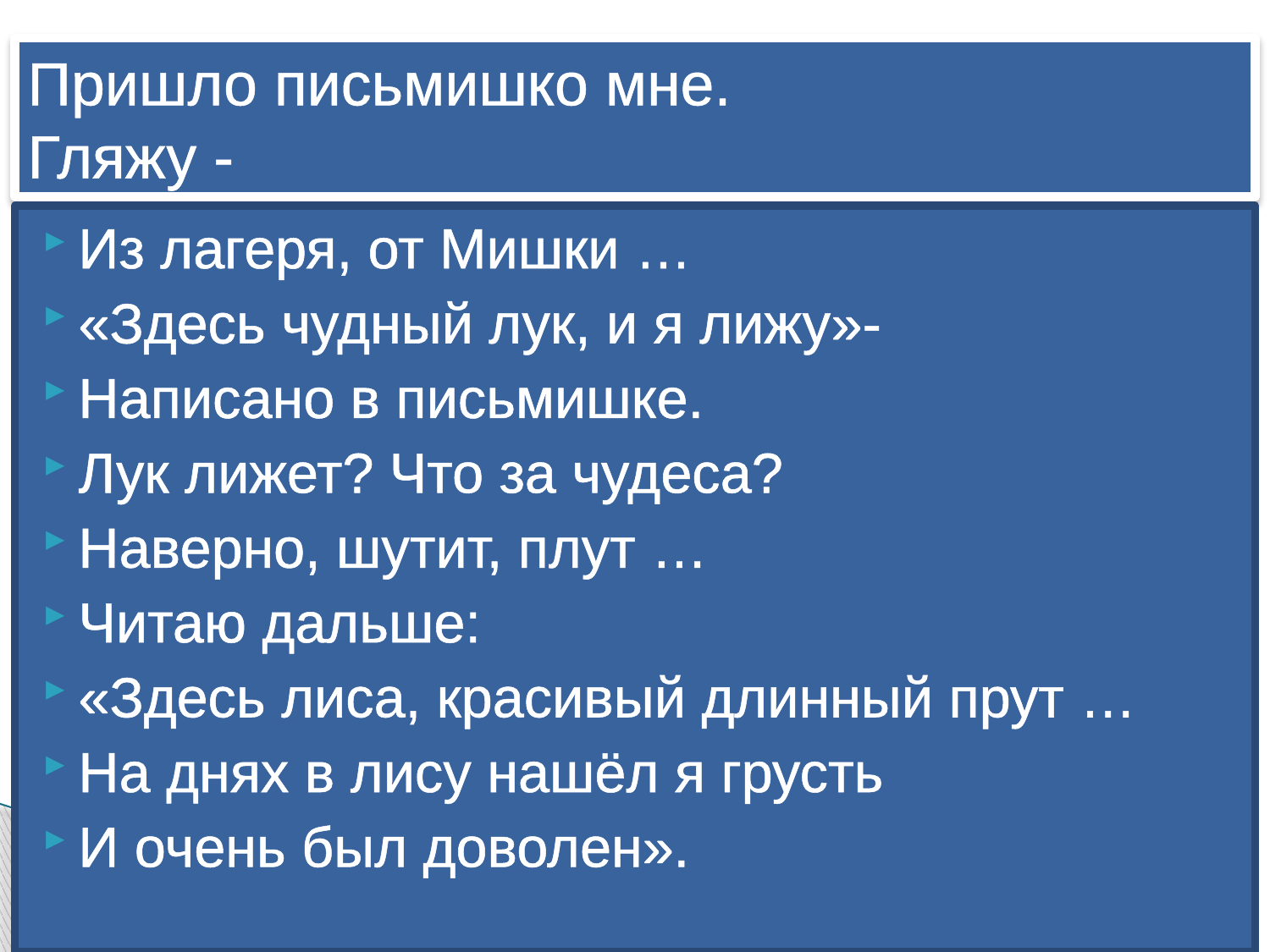

# Пришло письмишко мне. Гляжу -
Из лагеря, от Мишки …
«Здесь чудный лук, и я лижу»-
Написано в письмишке.
Лук лижет? Что за чудеса?
Наверно, шутит, плут …
Читаю дальше:
«Здесь лиса, красивый длинный прут …
На днях в лису нашёл я грусть
И очень был доволен».